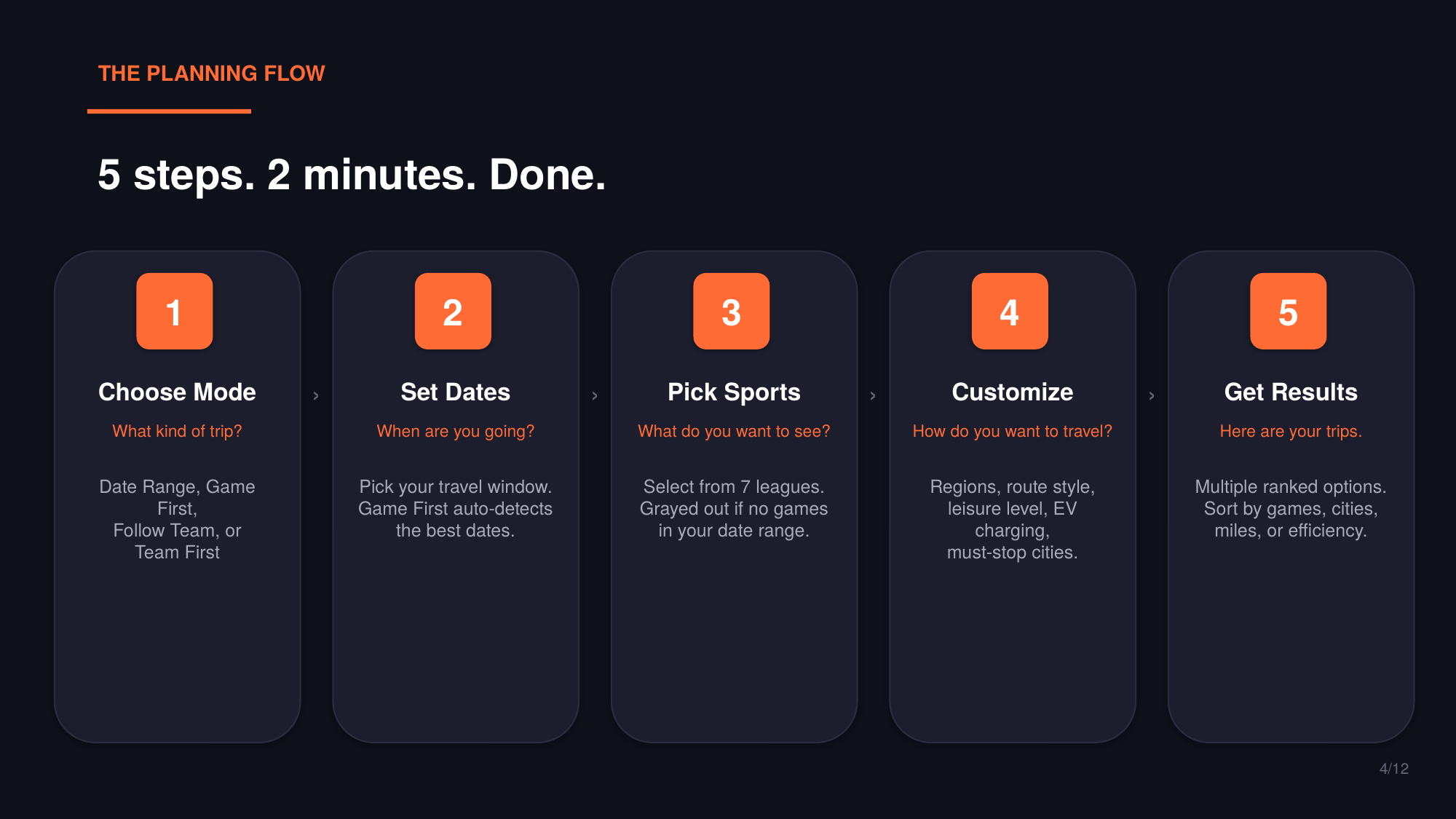

THE PLANNING FLOW

5 steps. 2 minutes. Done.

1
2
3
4
5
Choose Mode
›
Set Dates
›
Pick Sports
›
Customize
›
Get Results
What kind of trip?
When are you going?
What do you want to see?
How do you want to travel?
Here are your trips.
Date Range, Game First,
Follow Team, or
Team First
Pick your travel window.
Game First auto-detects
the best dates.
Select from 7 leagues.
Grayed out if no games
in your date range.
Regions, route style,
leisure level, EV charging,
must-stop cities.
Multiple ranked options.
Sort by games, cities,
miles, or efficiency.
4/12